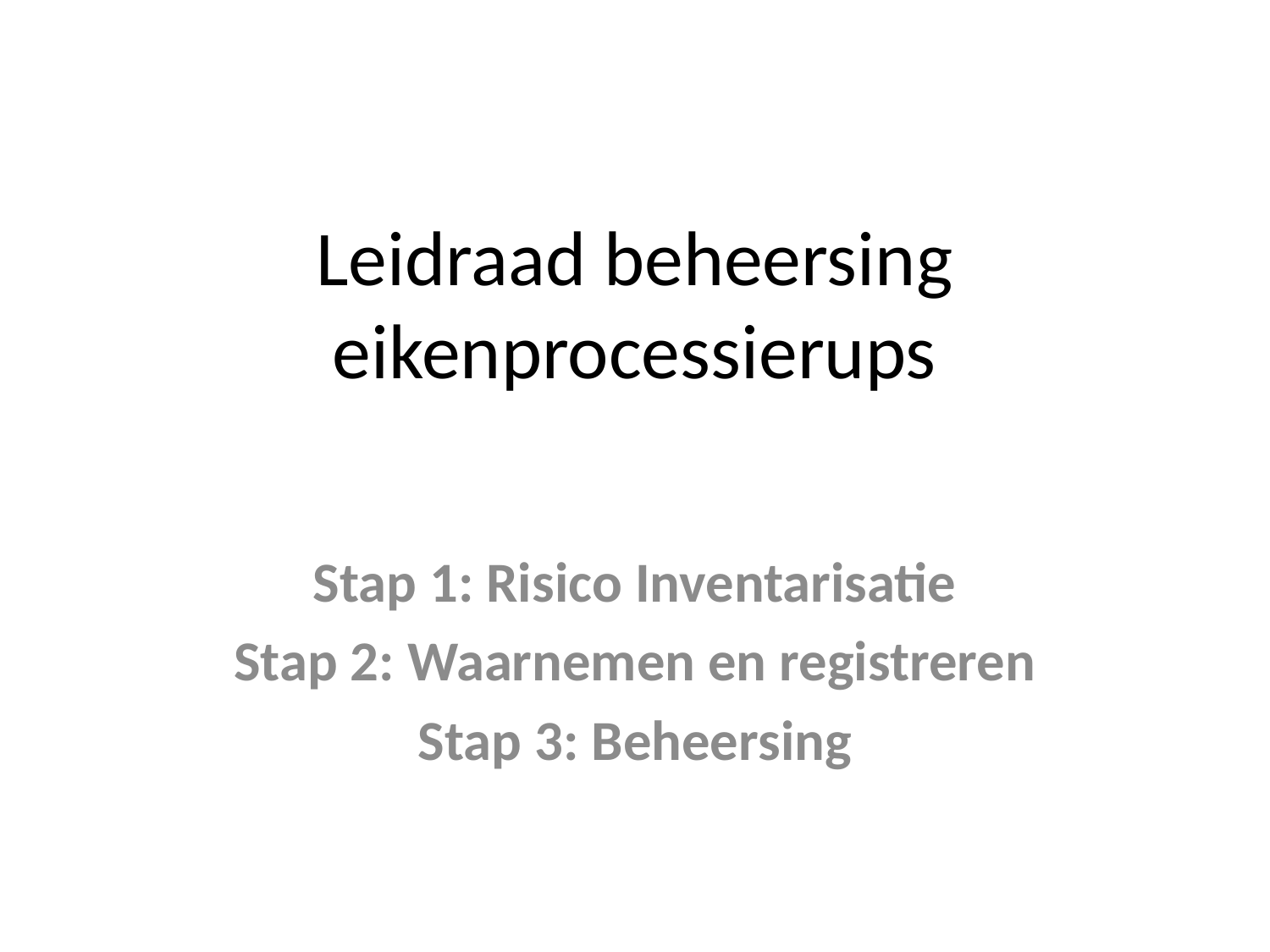

# Leidraad beheersing eikenprocessierups
Stap 1: Risico Inventarisatie
Stap 2: Waarnemen en registreren
Stap 3: Beheersing